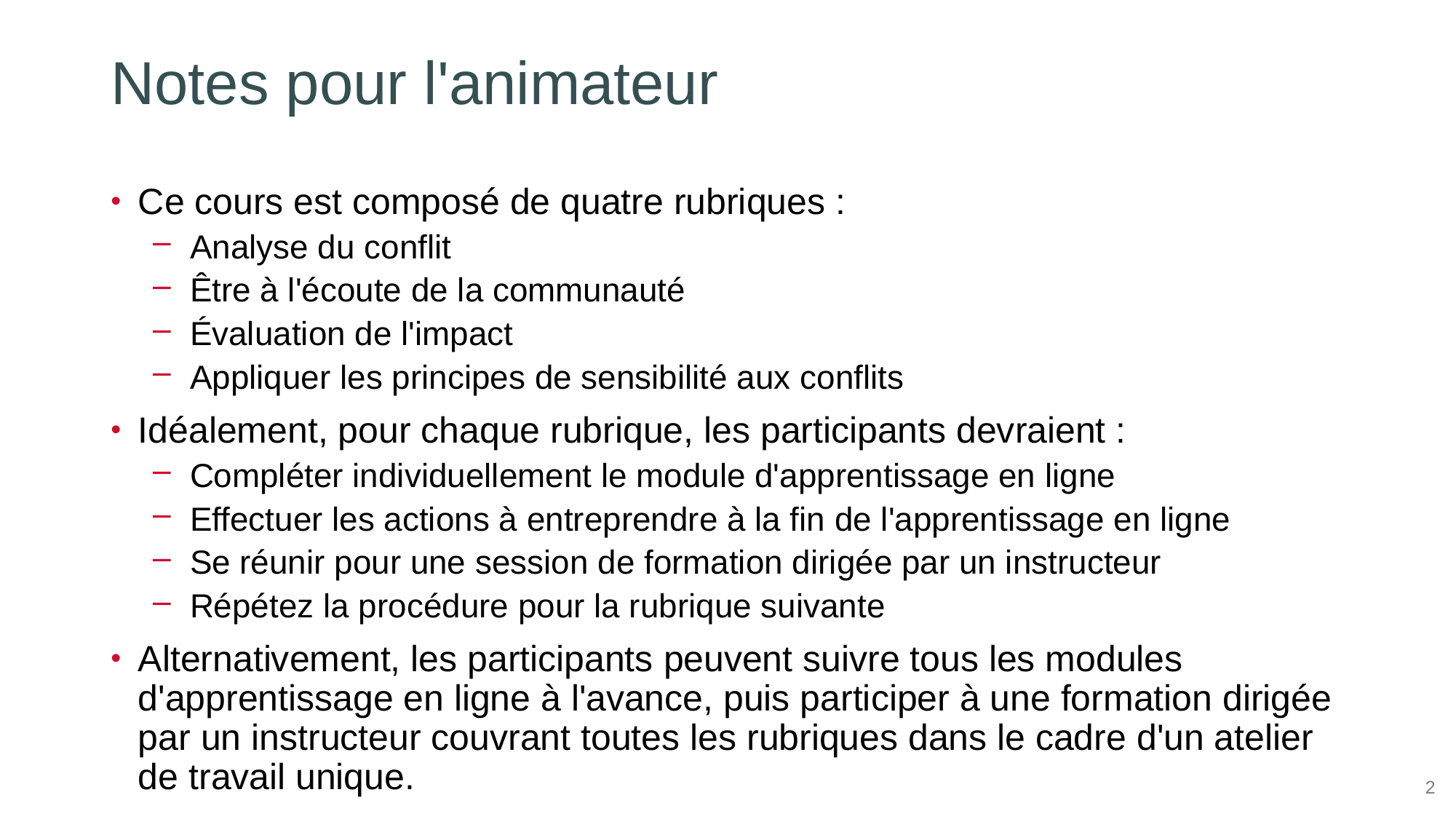

# Notes pour l'animateur
Ce cours est composé de quatre rubriques :
Analyse du conflit
Être à l'écoute de la communauté
Évaluation de l'impact
Appliquer les principes de sensibilité aux conflits
Idéalement, pour chaque rubrique, les participants devraient :
Compléter individuellement le module d'apprentissage en ligne
Effectuer les actions à entreprendre à la fin de l'apprentissage en ligne
Se réunir pour une session de formation dirigée par un instructeur
Répétez la procédure pour la rubrique suivante
Alternativement, les participants peuvent suivre tous les modules d'apprentissage en ligne à l'avance, puis participer à une formation dirigée par un instructeur couvrant toutes les rubriques dans le cadre d'un atelier de travail unique.

2